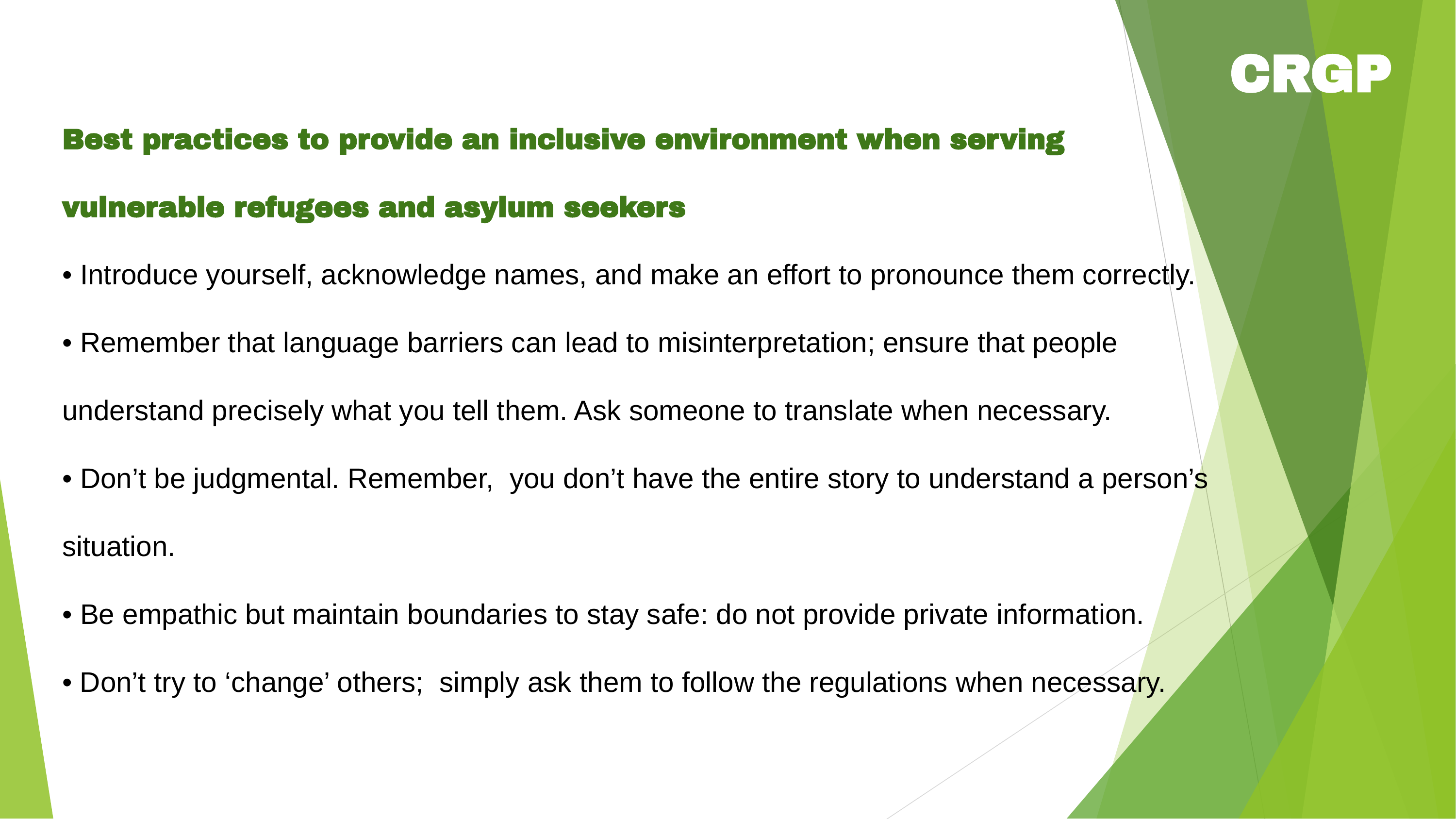

CRGP
Best practices to provide an inclusive environment when serving vulnerable refugees and asylum seekers
• Introduce yourself, acknowledge names, and make an effort to pronounce them correctly.
• Remember that language barriers can lead to misinterpretation; ensure that people understand precisely what you tell them. Ask someone to translate when necessary.
• Don’t be judgmental. Remember,  you don’t have the entire story to understand a person’s situation.
• Be empathic but maintain boundaries to stay safe: do not provide private information.
• Don’t try to ‘change’ others;  simply ask them to follow the regulations when necessary.